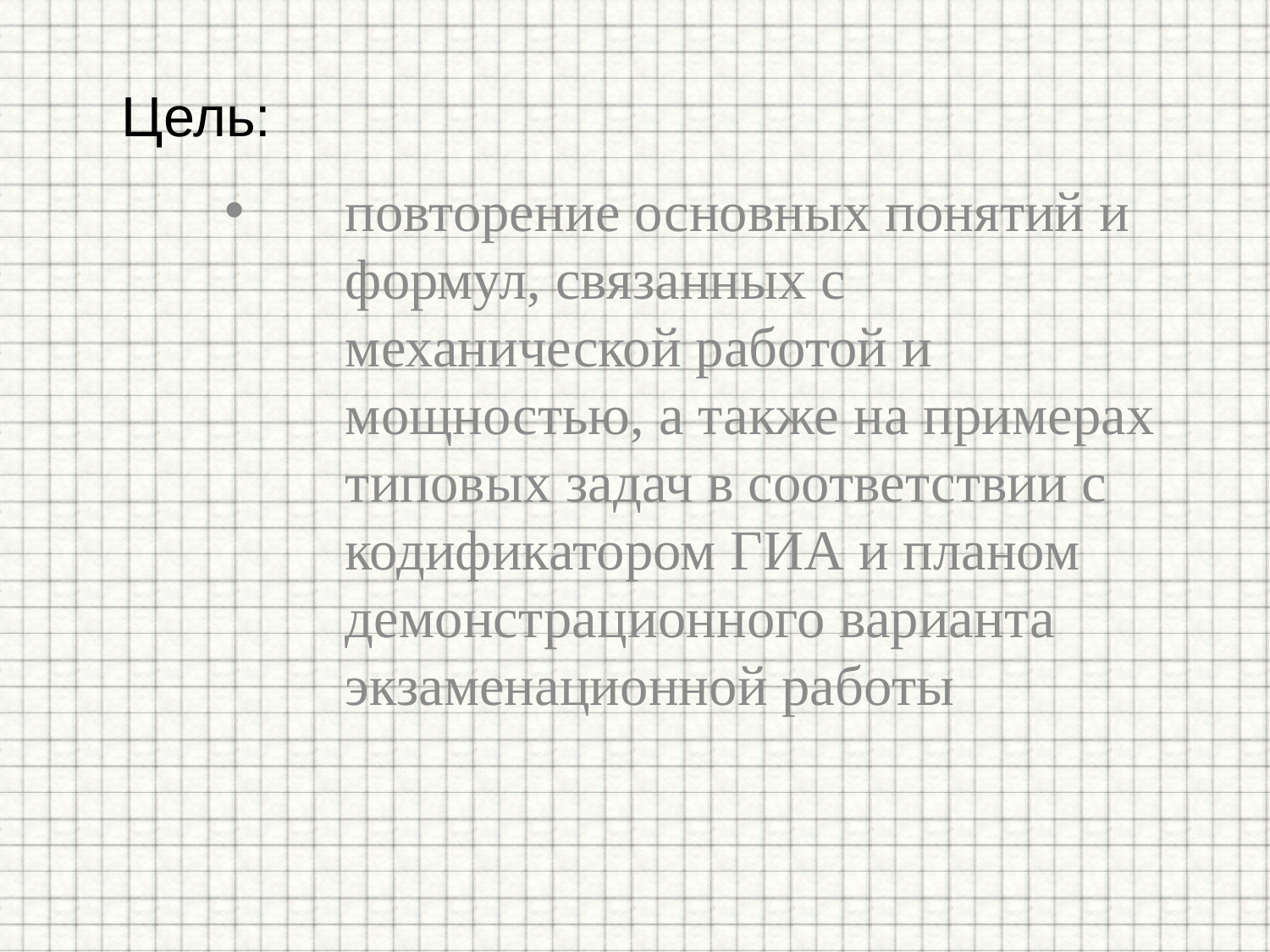

# Цель:
повторение основных понятий и формул, связанных с  механической работой и мощностью, а также на примерах типовых задач в соответствии с кодификатором ГИА и планом демонстрационного варианта экзаменационной работы